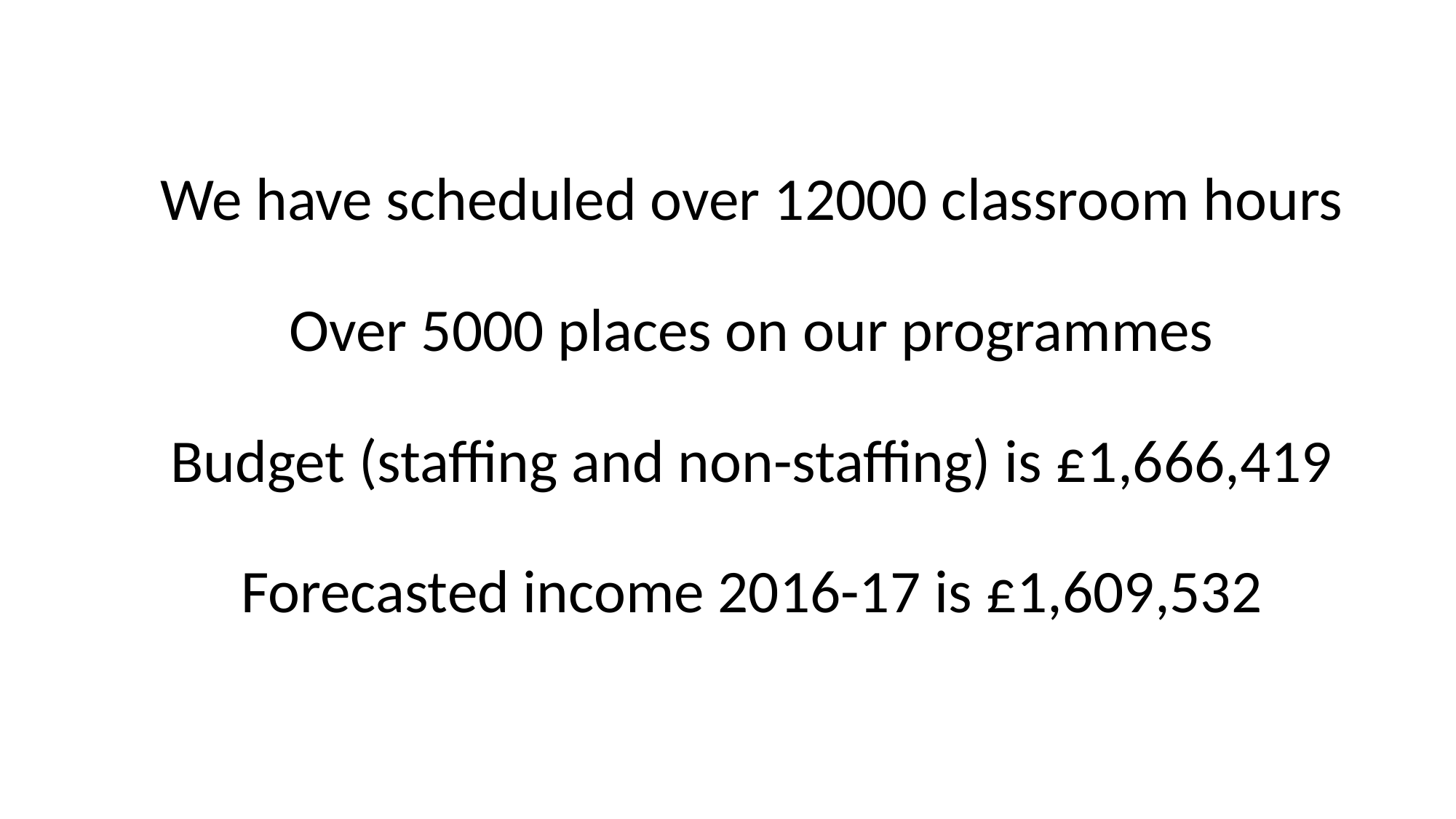

# We have scheduled over 12000 classroom hours Over 5000 places on our programmes Budget (staffing and non-staffing) is £1,666,419 Forecasted income 2016-17 is £1,609,532